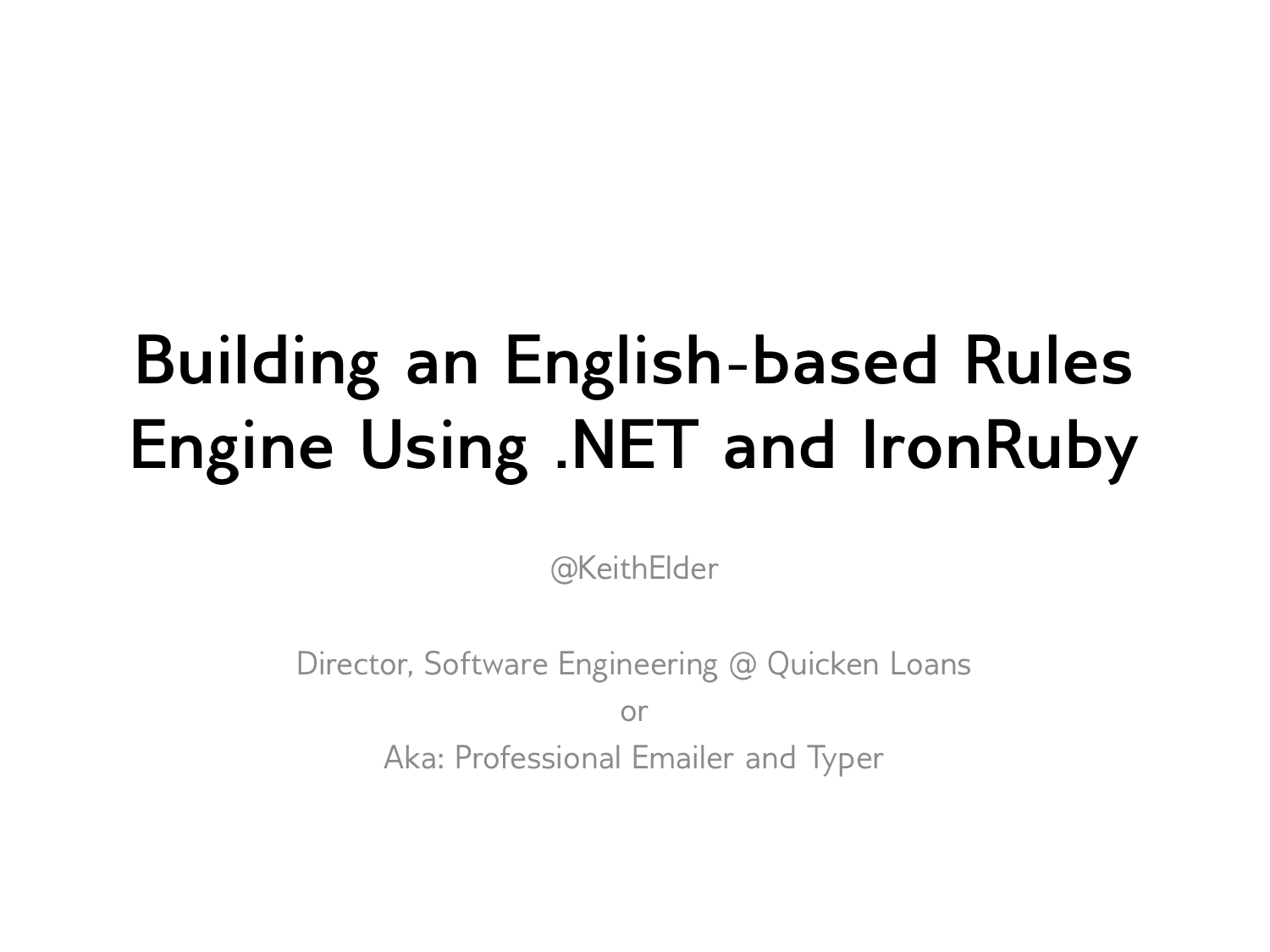

# Building an English-based Rules Engine Using .NET and IronRuby
@KeithElder

Director, Software Engineering @ Quicken Loans
or
Aka: Professional Emailer and Typer